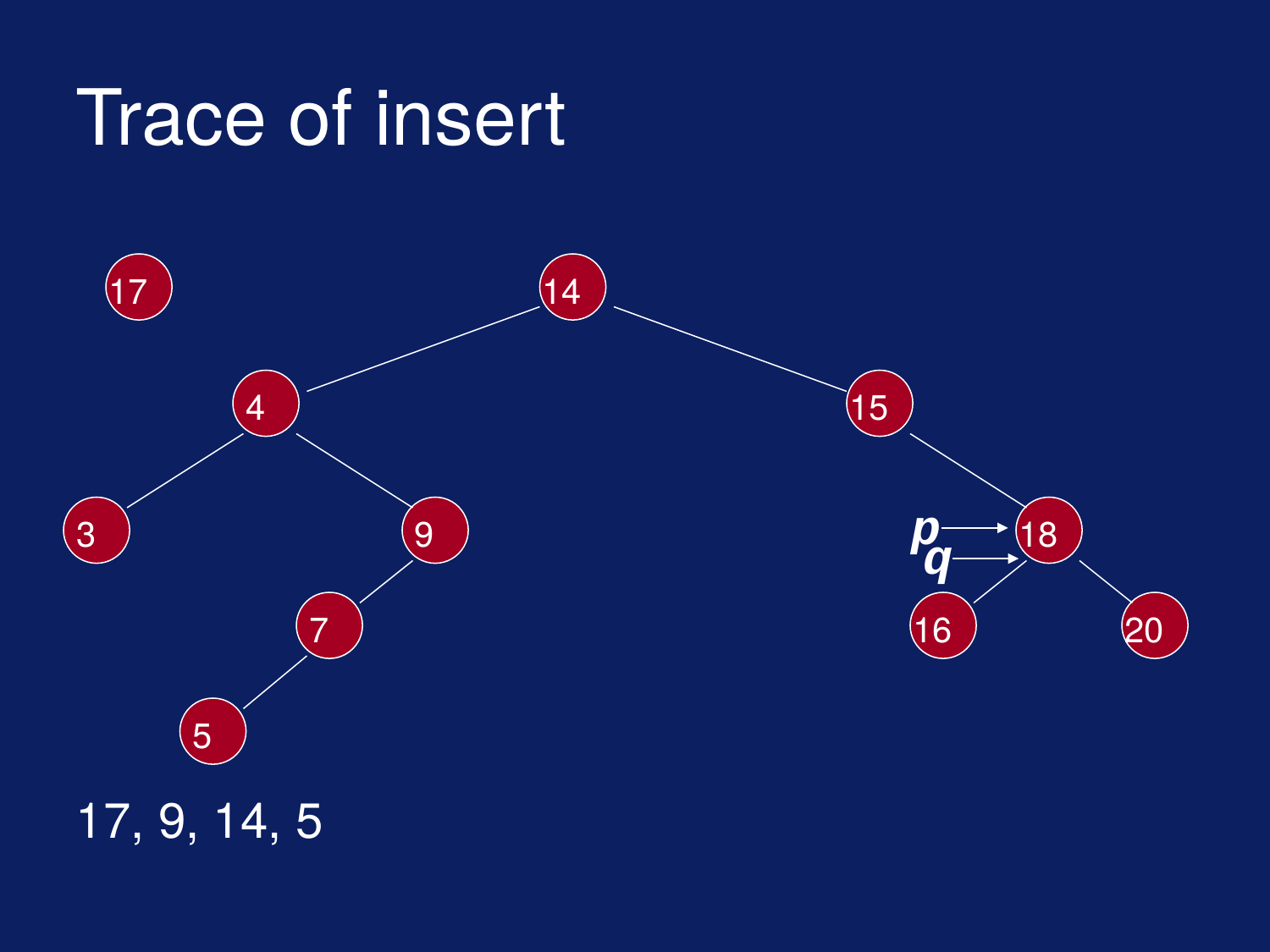

# Trace of insert

17

14

4

15
p

3

9

18
q

7

16

20

5
17, 9, 14, 5